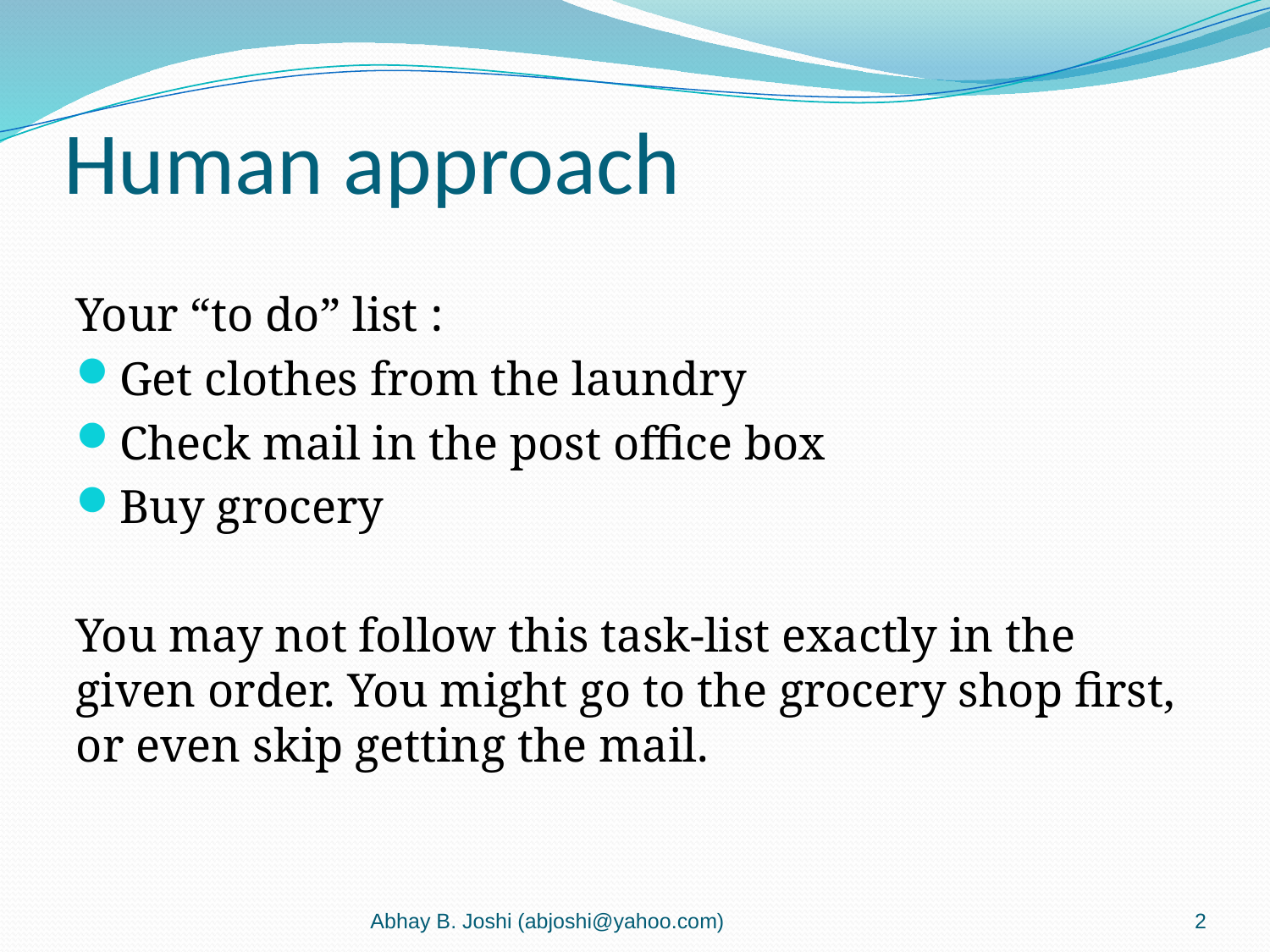

# Human approach
Your “to do” list :
Get clothes from the laundry
Check mail in the post office box
Buy grocery

You may not follow this task-list exactly in the given order. You might go to the grocery shop first, or even skip getting the mail.
Abhay B. Joshi (abjoshi@yahoo.com)
2